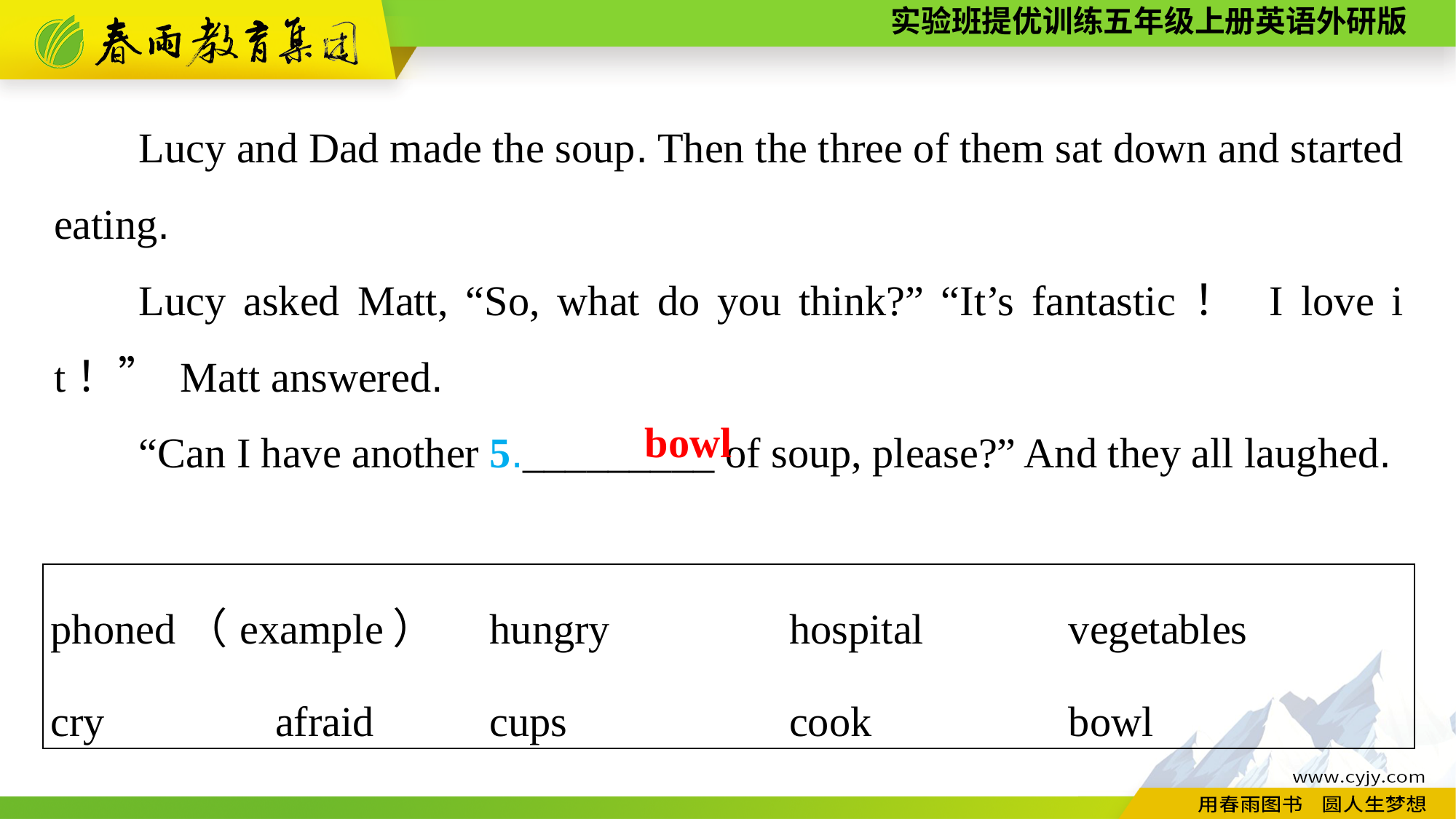

Lucy and Dad made the soup. Then the three of them sat down and started eating.
Lucy asked Matt, “So, what do you think?” “It’s fantastic！ I love it！” Matt answered.
“Can I have another 5._________ of soup, please?” And they all laughed.
bowl
| phoned（example）　 hungry　 hospital　 vegetables 　 cry afraid　 cups　 cook　 bowl |
| --- |